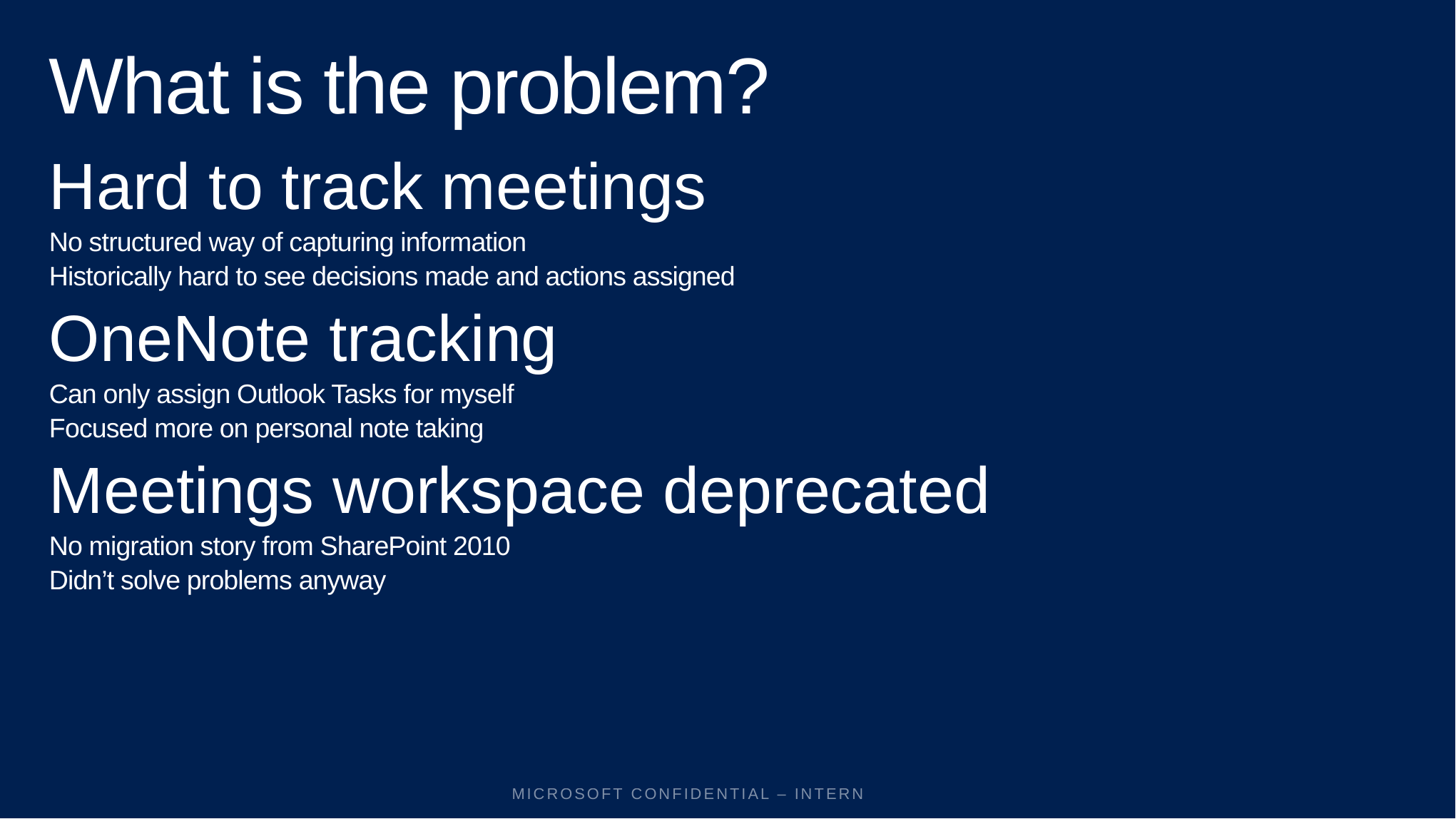

# What is the problem?
Hard to track meetings
No structured way of capturing information
Historically hard to see decisions made and actions assigned
OneNote tracking
Can only assign Outlook Tasks for myself
Focused more on personal note taking
Meetings workspace deprecated
No migration story from SharePoint 2010
Didn’t solve problems anyway